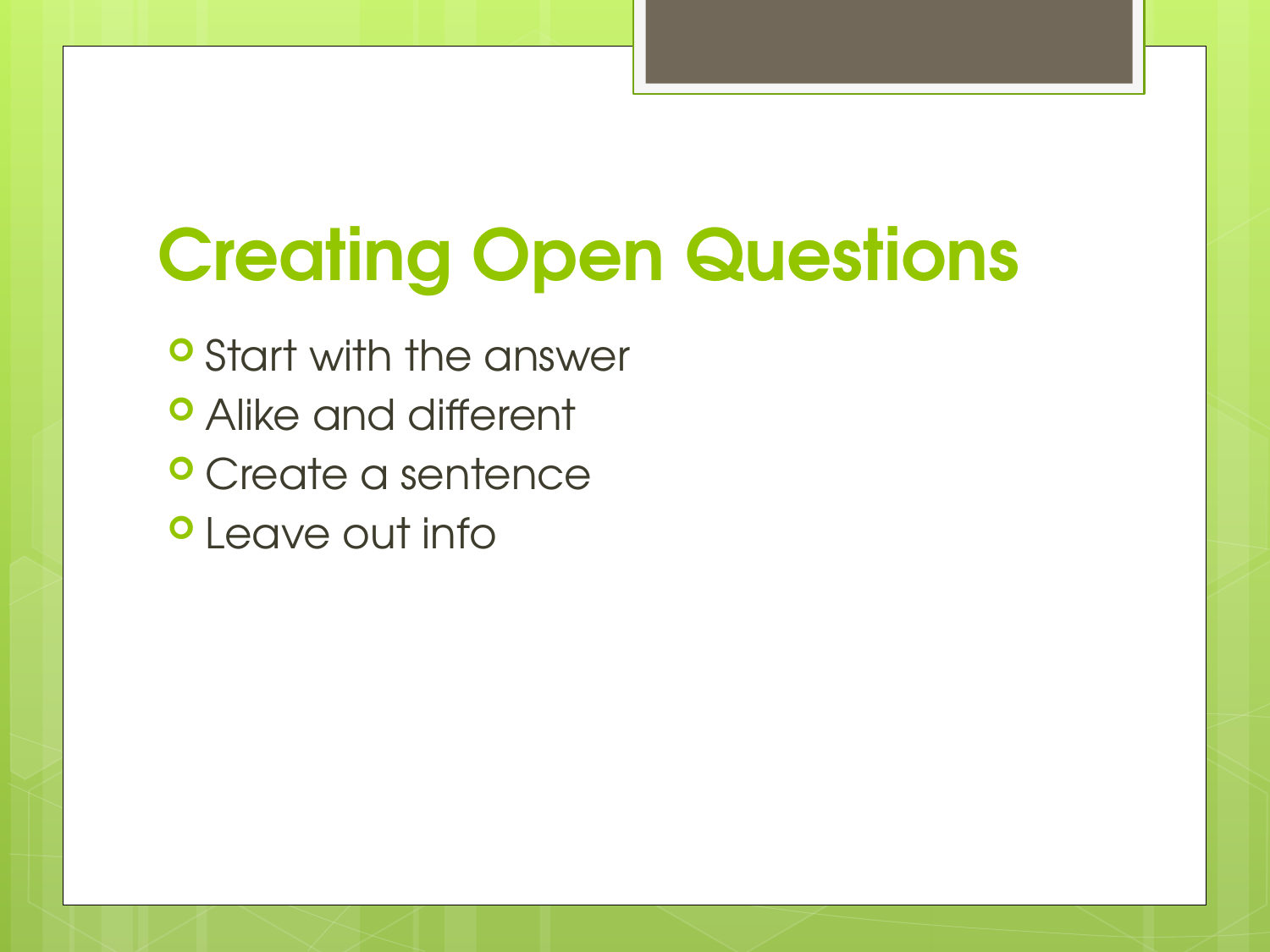

# Creating Open Questions
Start with the answer
Alike and different
Create a sentence
Leave out info